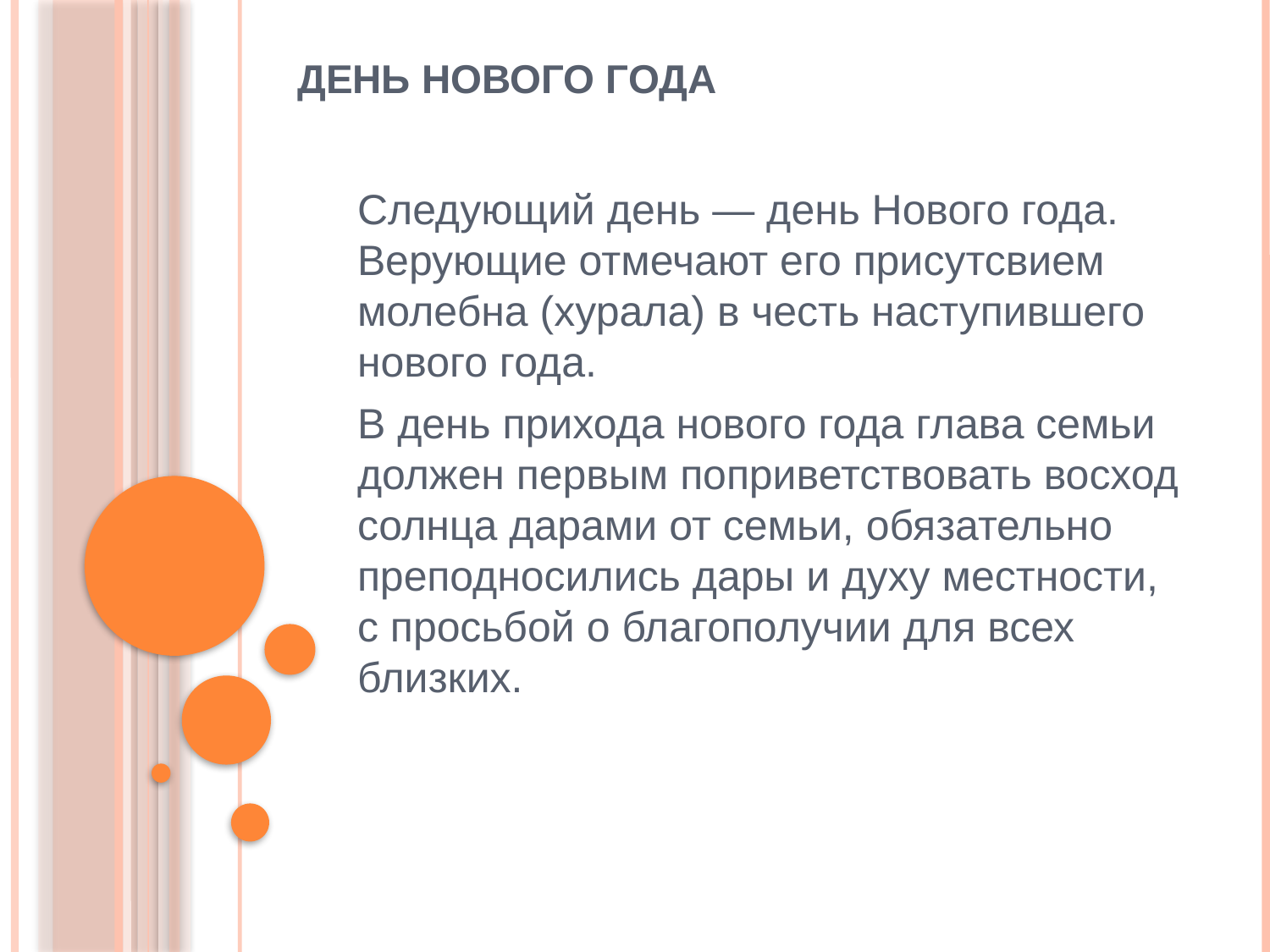

# День нового года
Следующий день — день Нового года. Верующие отмечают его присутсвием молебна (хурала) в честь наступившего нового года.
В день прихода нового года глава семьи должен первым поприветствовать восход солнца дарами от семьи, обязательно преподносились дары и духу местности, с просьбой о благополучии для всех близких.